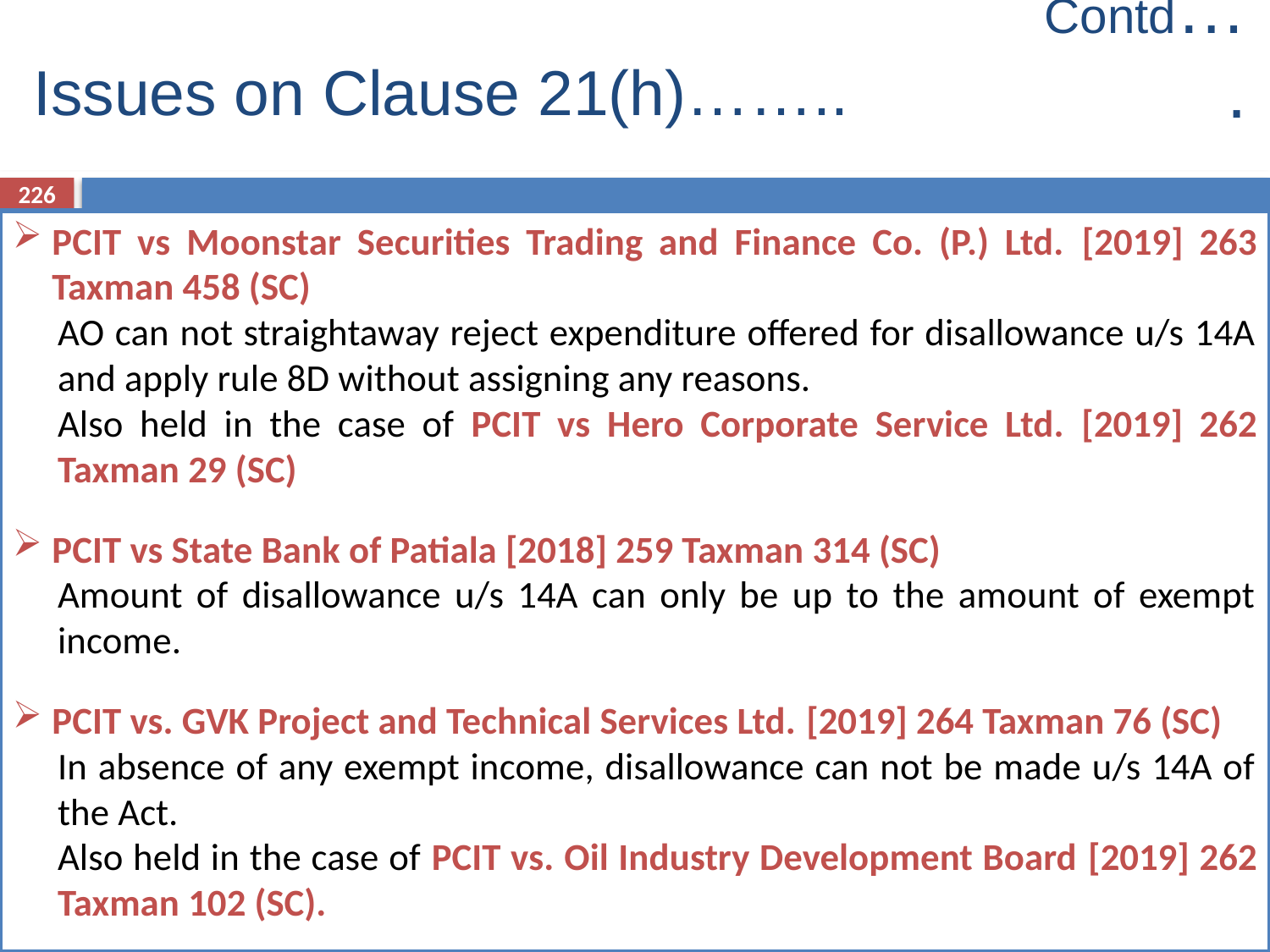

Contd….
Issues on Clause 21(h)……..
226
PCIT vs Moonstar Securities Trading and Finance Co. (P.) Ltd. [2019] 263 Taxman 458 (SC)
AO can not straightaway reject expenditure offered for disallowance u/s 14A and apply rule 8D without assigning any reasons.
Also held in the case of PCIT vs Hero Corporate Service Ltd. [2019] 262 Taxman 29 (SC)

PCIT vs State Bank of Patiala [2018] 259 Taxman 314 (SC)
Amount of disallowance u/s 14A can only be up to the amount of exempt income.

PCIT vs. GVK Project and Technical Services Ltd. [2019] 264 Taxman 76 (SC)
In absence of any exempt income, disallowance can not be made u/s 14A of the Act.
Also held in the case of PCIT vs. Oil Industry Development Board [2019] 262 Taxman 102 (SC).